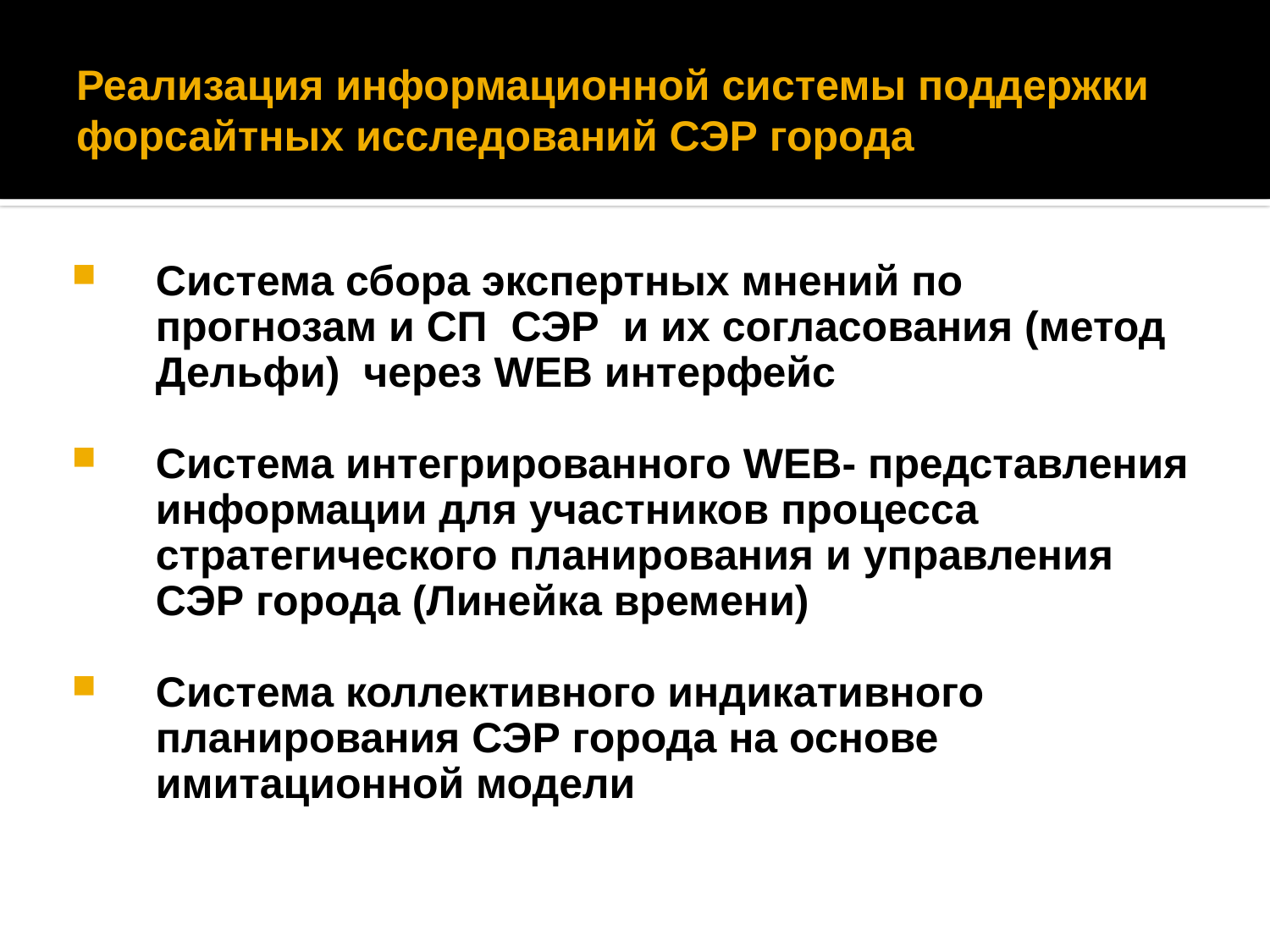

# Реализация информационной системы поддержки форсайтных исследований СЭР города
Система сбора экспертных мнений по прогнозам и СП  СЭР  и их согласования (метод Дельфи)  через WEB интерфейс

Система интегрированного WEB- представления информации для участников процесса стратегического планирования и управления СЭР города (Линейка времени)

Система коллективного индикативного планирования СЭР города на основе имитационной модели